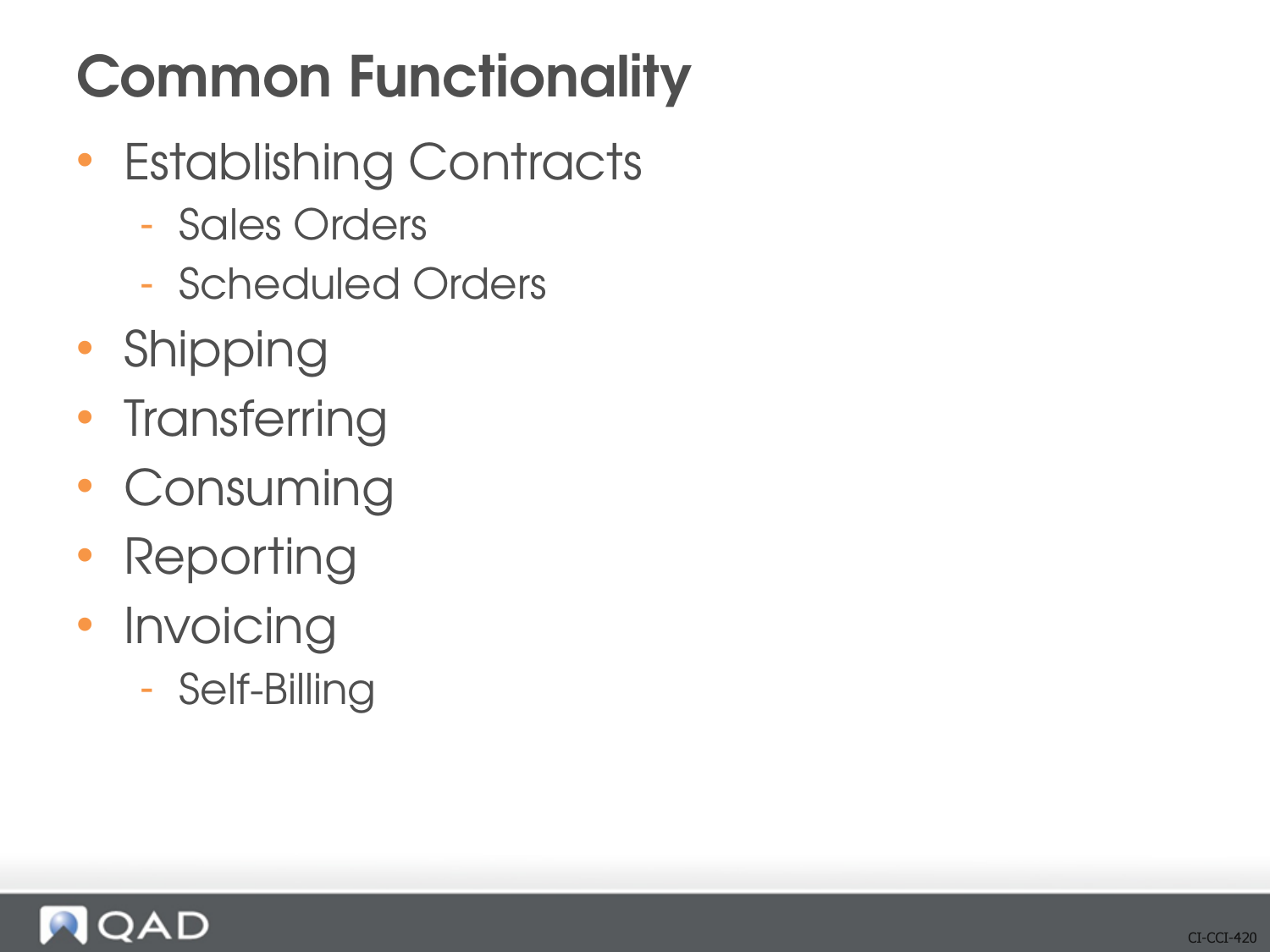

# Common Functionality
Establishing Contracts
Sales Orders
Scheduled Orders
Shipping
Transferring
Consuming
Reporting
Invoicing
Self-Billing

CI-CCI-420